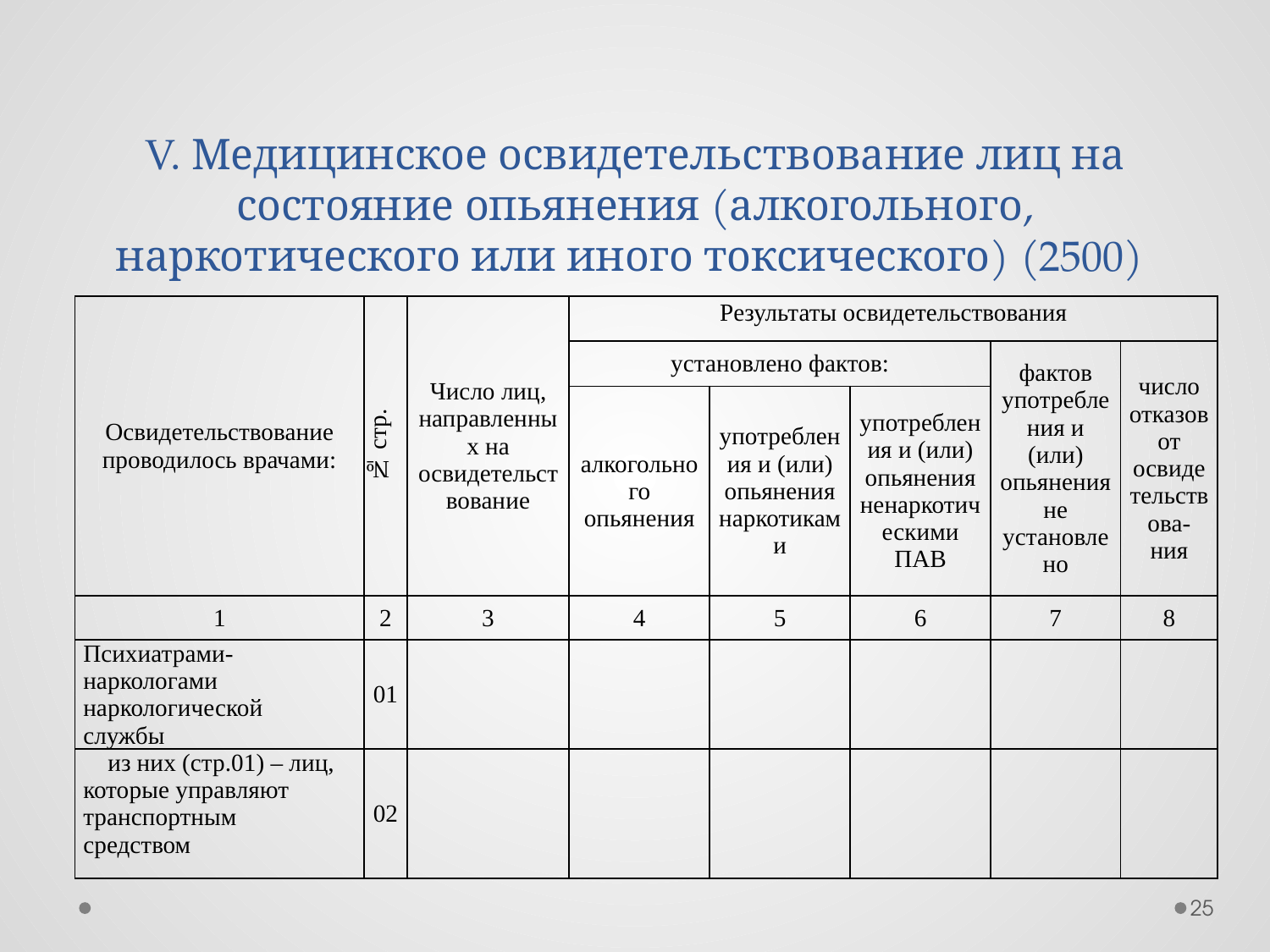

# V. Медицинское освидетельствование лиц на состояние опьянения (алкогольного, наркотического или иного токсического) (2500)
| Освидетельствование проводилось врачами: | № стр. | Число лиц, направленных на освидетельствование | Результаты освидетельствования |  |  |  |  |
| --- | --- | --- | --- | --- | --- | --- | --- |
|  |  |  | установлено фактов: |  |  | фактов употребления и (или) опьянения не установлено | число отказов от освидетельствова-ния |
|  |  |  | алкогольного опьянения | употребления и (или) опьянения наркотиками | употребления и (или) опьянения ненаркотическими ПАВ |  |  |
| 1 | 2 | 3 | 4 | 5 | 6 | 7 | 8 |
| Психиатрами-наркологами наркологической службы | 01 |  |  |  |  |  |  |
| из них (стр.01) – лиц, которые управляют транспортным средством | 02 |  |  |  |  |  |  |

25